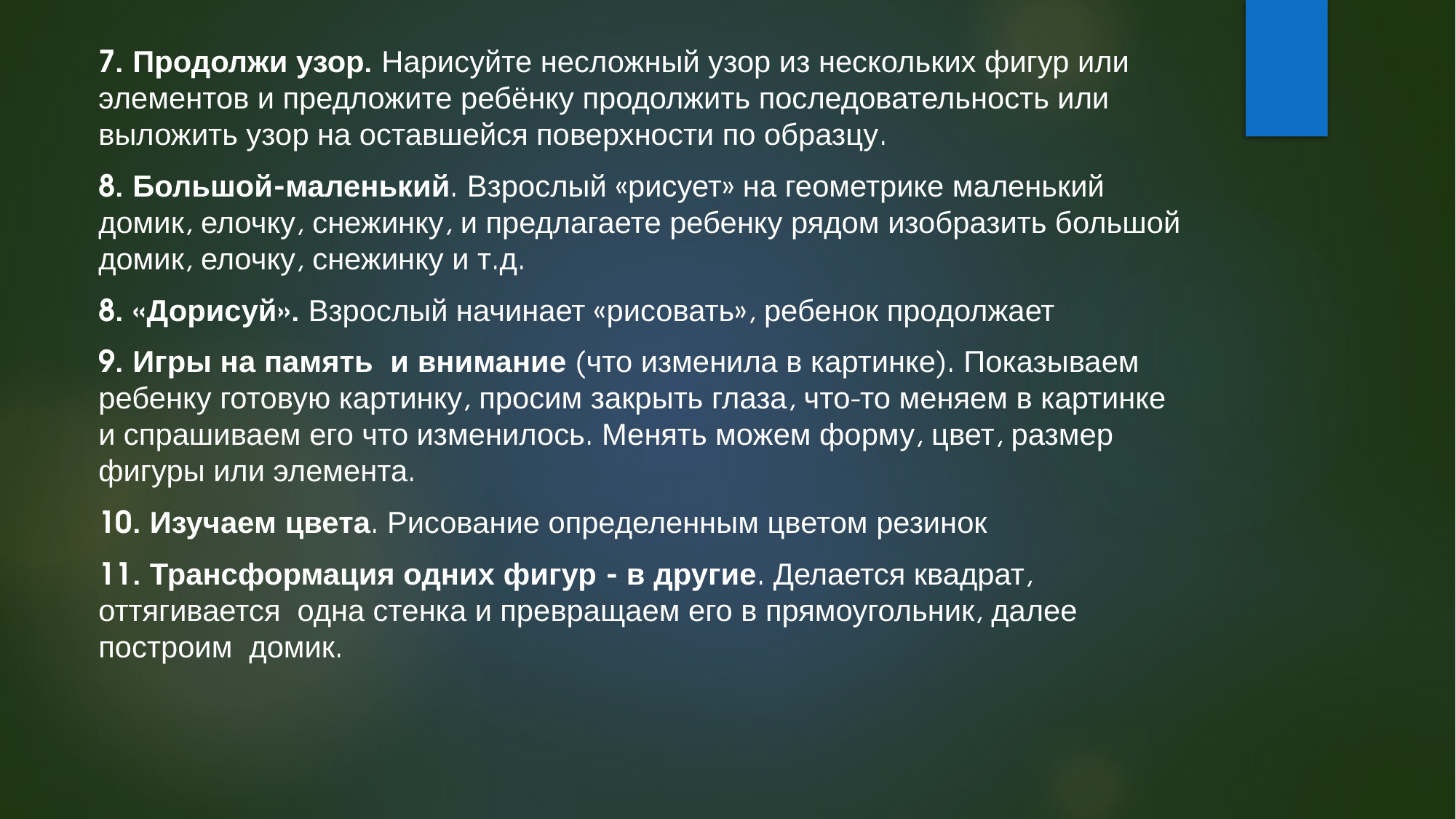

7. Продолжи узор. Нарисуйте несложный узор из нескольких фигур или элементов и предложите ребёнку продолжить последовательность или выложить узор на оставшейся поверхности по образцу.
8. Большой-маленький. Взрослый «рисует» на геометрике маленький домик, елочку, снежинку, и предлагаете ребенку рядом изобразить большой домик, елочку, снежинку и т.д.
8. «Дорисуй». Взрослый начинает «рисовать», ребенок продолжает
9. Игры на память  и внимание (что изменила в картинке). Показываем ребенку готовую картинку, просим закрыть глаза, что-то меняем в картинке и спрашиваем его что изменилось. Менять можем форму, цвет, размер фигуры или элемента.
10. Изучаем цвета. Рисование определенным цветом резинок
11. Трансформация одних фигур - в другие. Делается квадрат, оттягивается  одна стенка и превращаем его в прямоугольник, далее построим  домик.